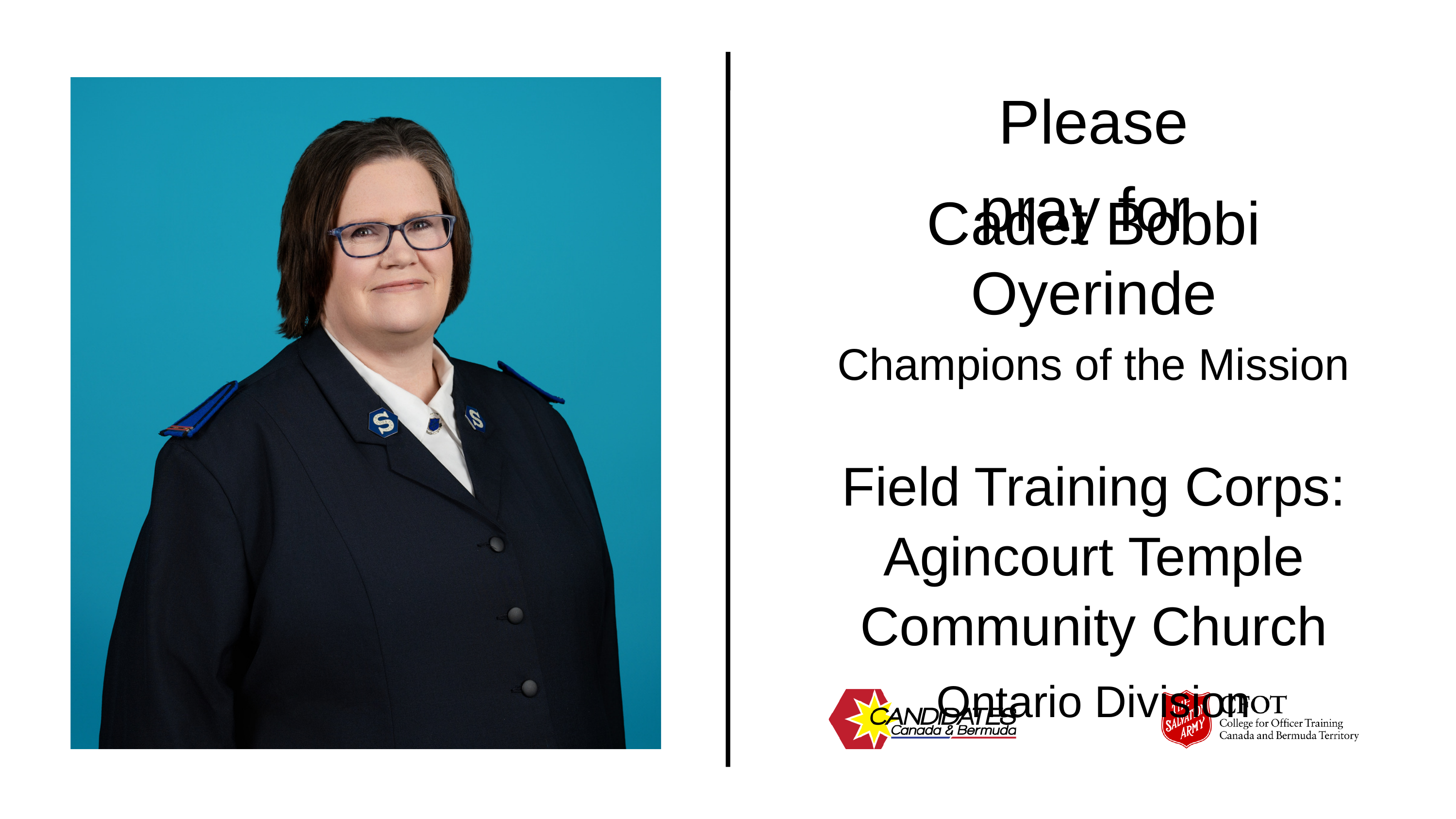

Please pray for

Cadet Bobbi Oyerinde
Champions of the Mission

Field Training Corps:
Agincourt Temple
Community Church
Ontario Division